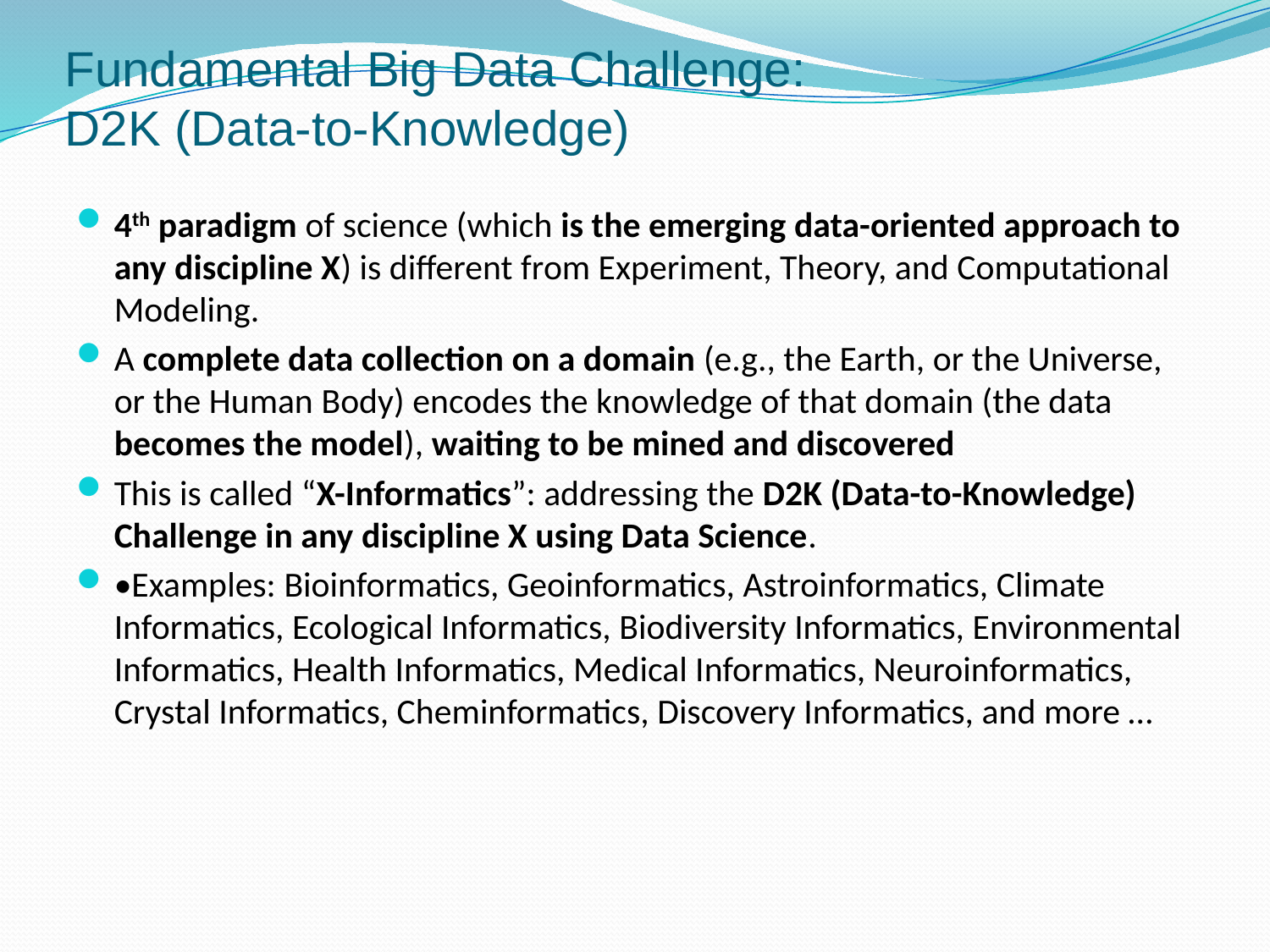

# Fundamental Big Data Challenge: D2K (Data-to-Knowledge)

4th paradigm of science (which is the emerging data-oriented approach to any discipline X) is different from Experiment, Theory, and Computational Modeling.
A complete data collection on a domain (e.g., the Earth, or the Universe, or the Human Body) encodes the knowledge of that domain (the data becomes the model), waiting to be mined and discovered
This is called “X-Informatics”: addressing the D2K (Data-to-Knowledge) Challenge in any discipline X using Data Science.
•Examples: Bioinformatics, Geoinformatics, Astroinformatics, Climate Informatics, Ecological Informatics, Biodiversity Informatics, Environmental Informatics, Health Informatics, Medical Informatics, Neuroinformatics, Crystal Informatics, Cheminformatics, Discovery Informatics, and more …